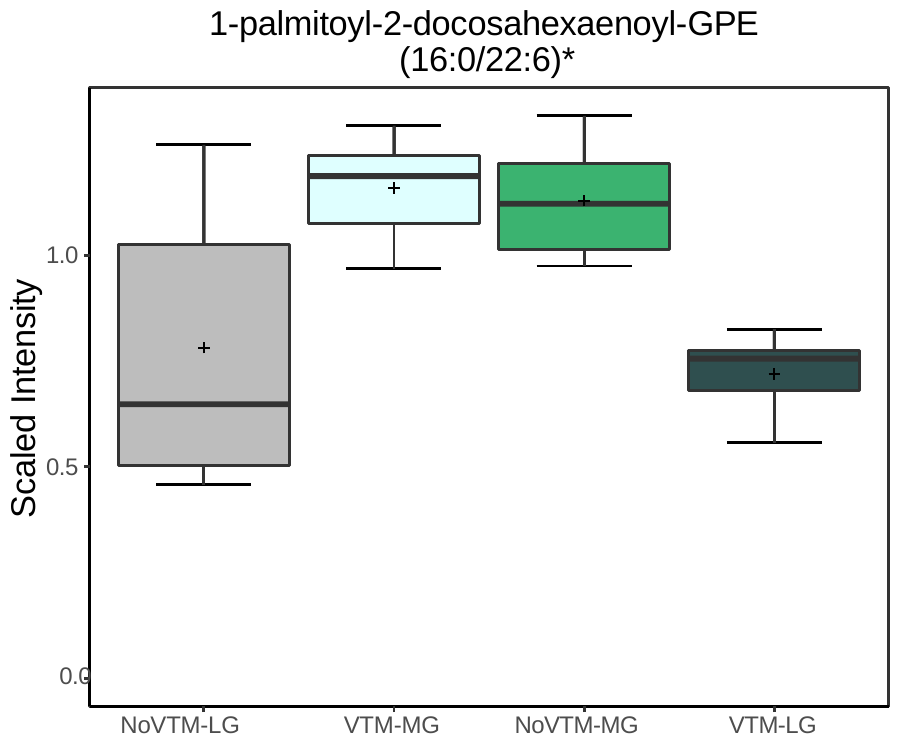

# 1-palmitoyl-2-docosahexaenoyl-GPE (16:0/22:6)*

1.0

Scaled Intensity

0.5

0.0
NoVTM-LG
VTM-MG
NoVTM-MG
VTM-LG